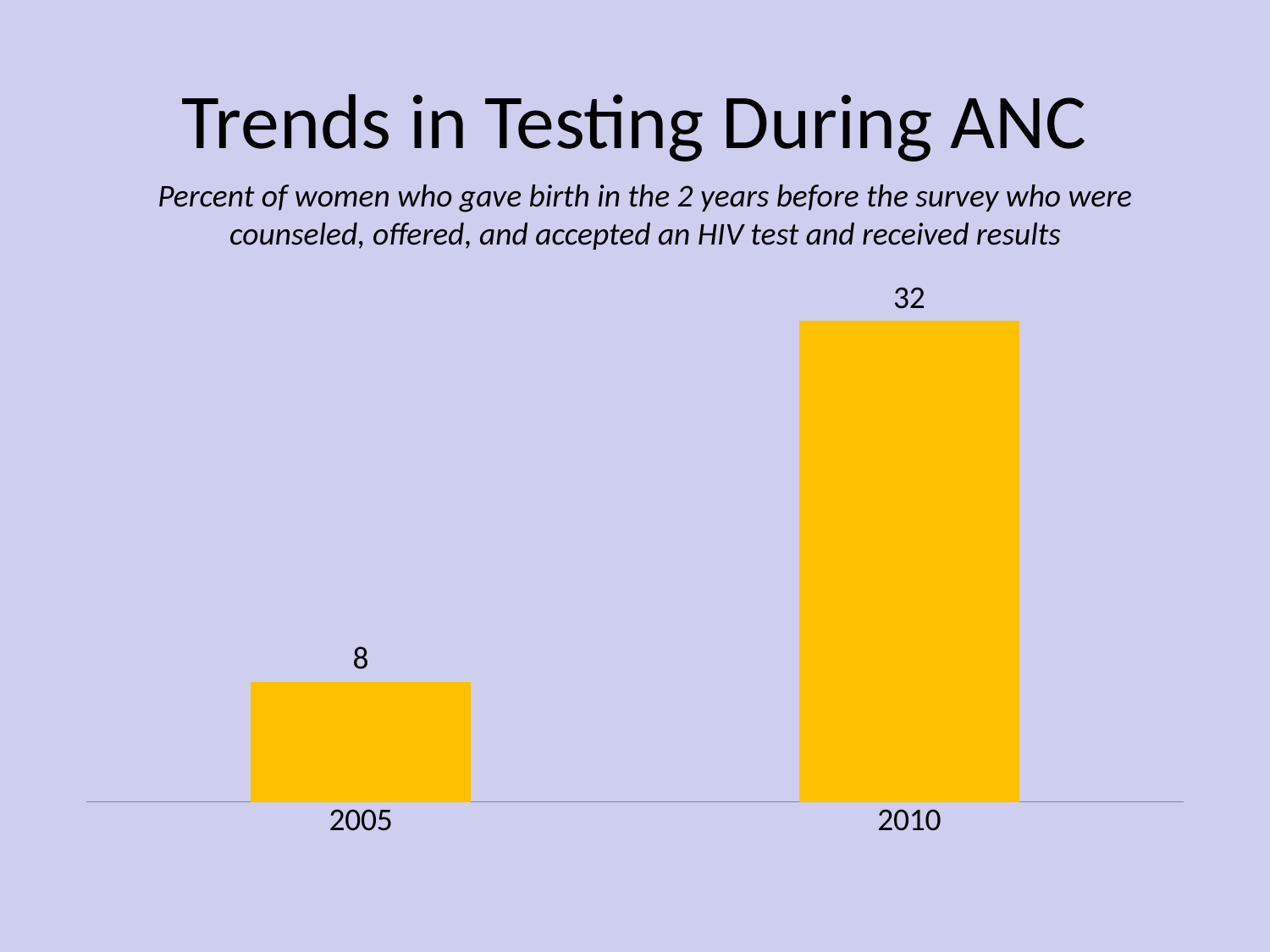

# Trends in Testing During ANC
Percent of women who gave birth in the 2 years before the survey who were counseled, offered, and accepted an HIV test and received results

### Chart

| Category | Series 1 |
|---|---|
| 2005 | 8.0 |
| 2010 | 32.0 |